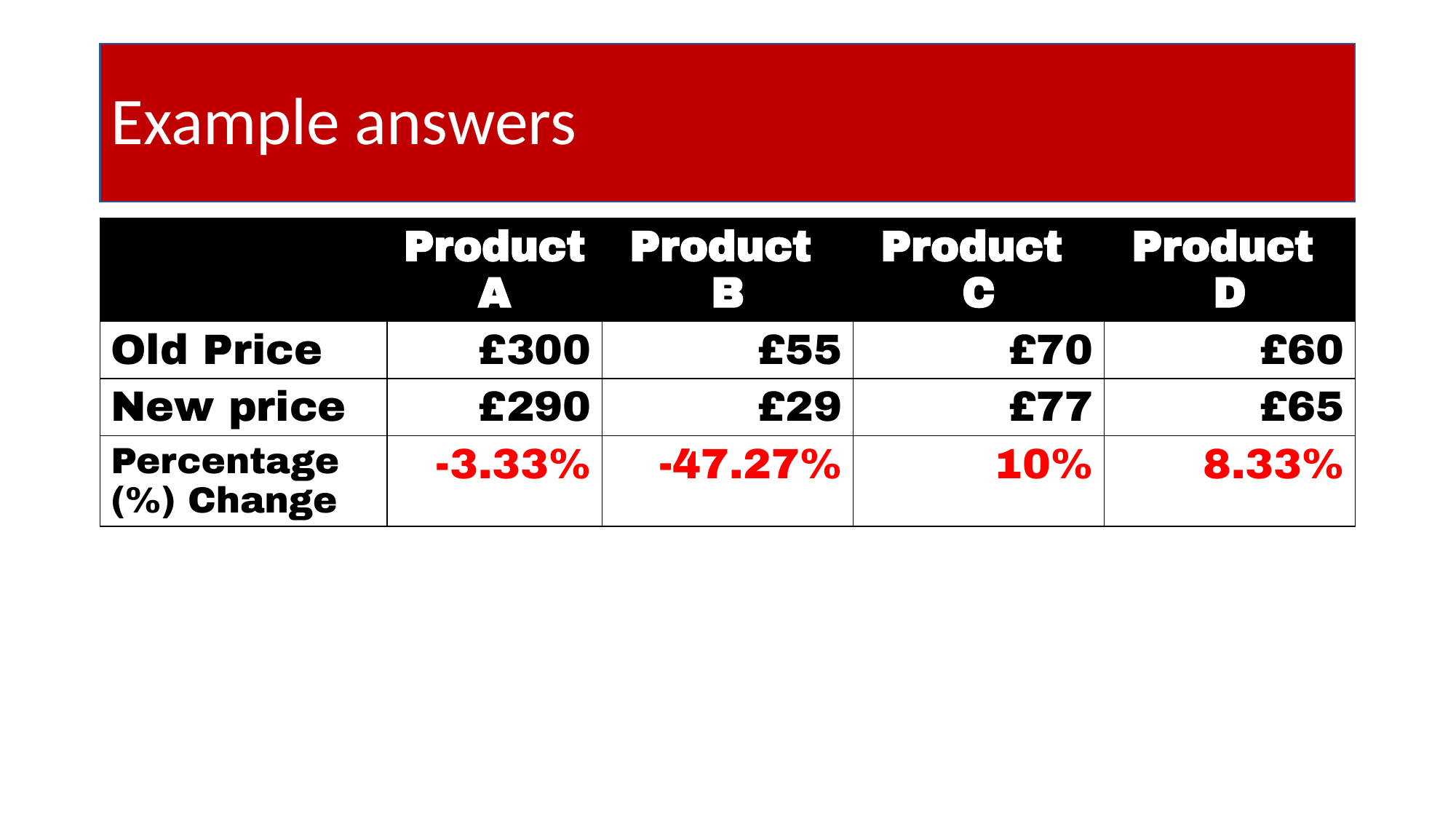

# Example answers
|  | Product A | Product B | Product C | Product D |
| --- | --- | --- | --- | --- |
| Old Price | £300 | £55 | £70 | £60 |
| New price | £290 | £29 | £77 | £65 |
| Percentage (%) Change | -3.33% | -47.27% | 10% | 8.33% |